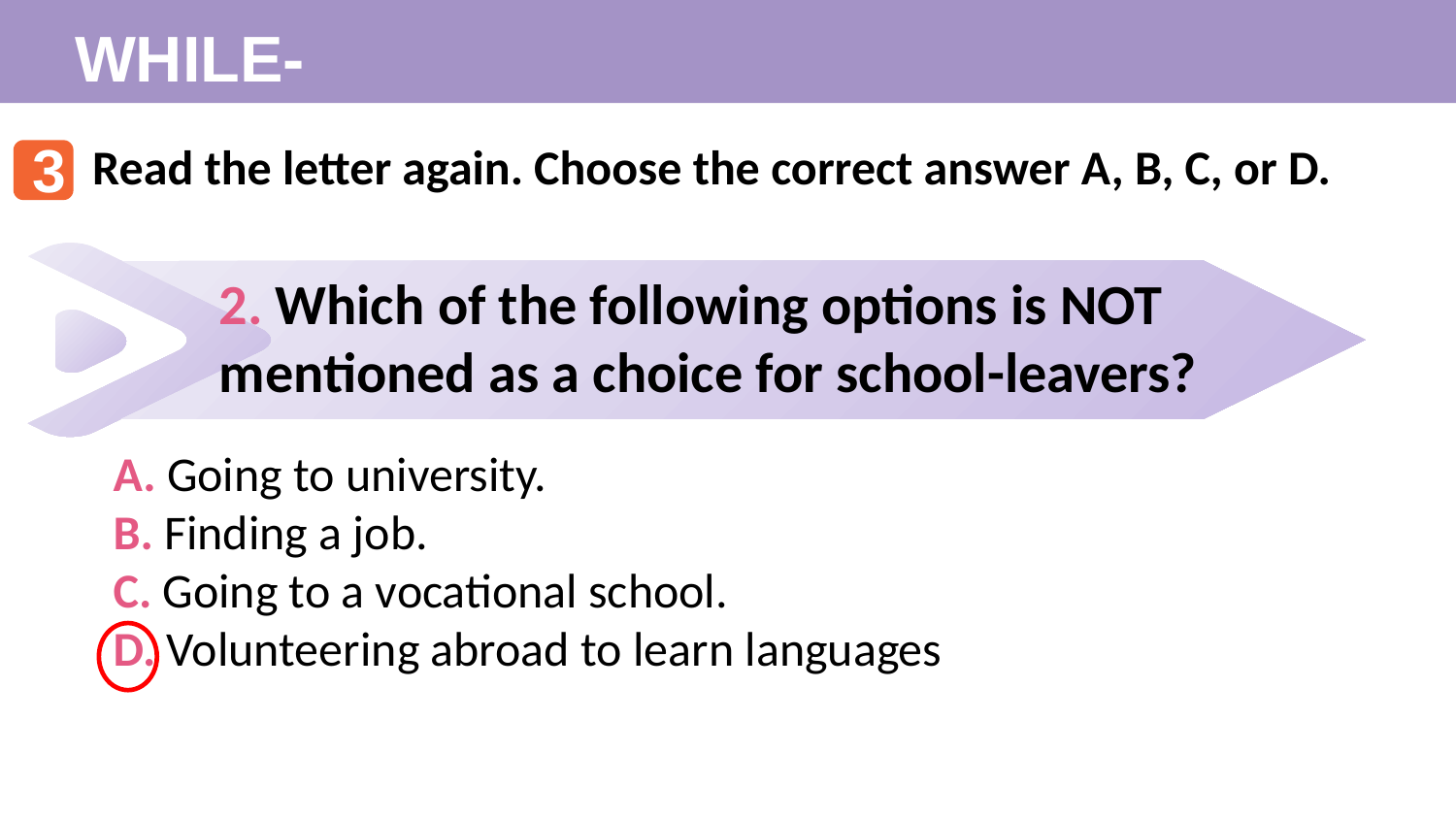

WHILE-READING
3
Read the letter again. Choose the correct answer A, B, C, or D.

2. Which of the following options is NOT mentioned as a choice for school-leavers?
A. Going to university.
B. Finding a job.
C. Going to a vocational school.
D. Volunteering abroad to learn languages